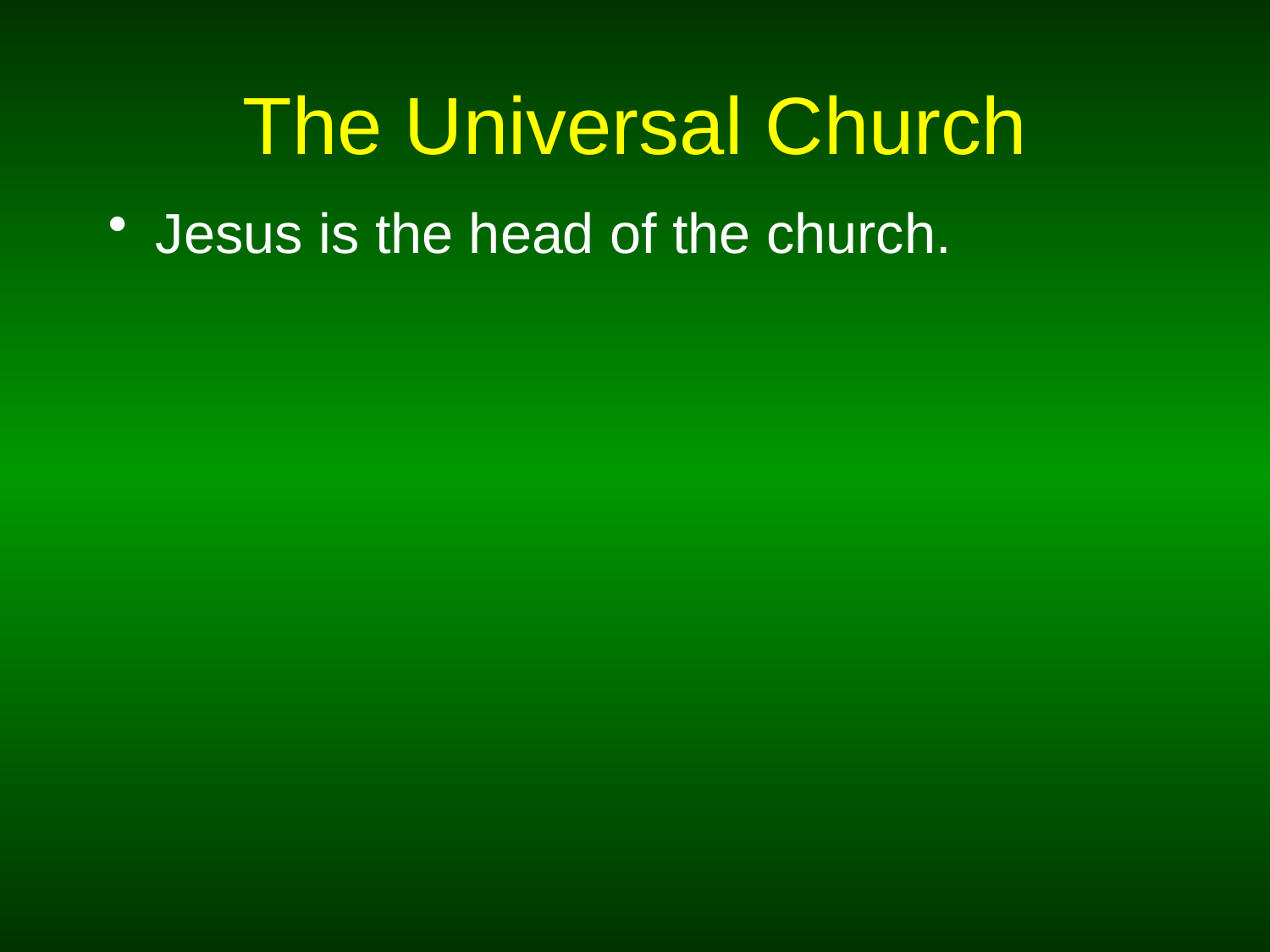

# The Universal Church
Jesus is the head of the church.